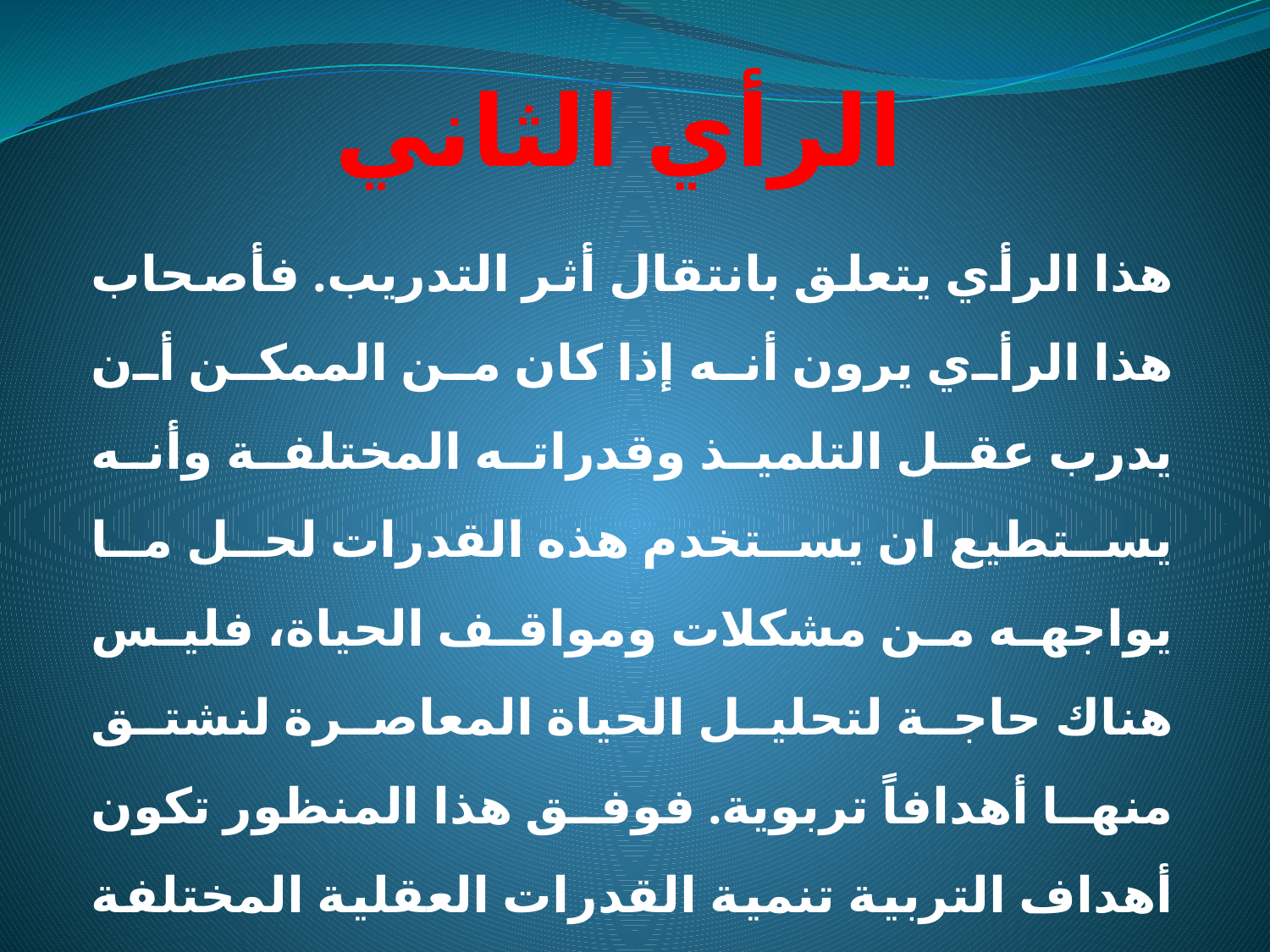

# الرأي الثاني
هذا الرأي يتعلق بانتقال أثر التدريب. فأصحاب هذا الرأي يرون أنه إذا كان من الممكن أن يدرب عقل التلميذ وقدراته المختلفة وأنه يستطيع ان يستخدم هذه القدرات لحل ما يواجهه من مشكلات ومواقف الحياة، فليس هناك حاجة لتحليل الحياة المعاصرة لنشتق منها أهدافاً تربوية. فوفق هذا المنظور تكون أهداف التربية تنمية القدرات العقلية المختلفة والمهارات اللازمة لمواجهة المواقف والمشكلات التي تواجه الطالب.